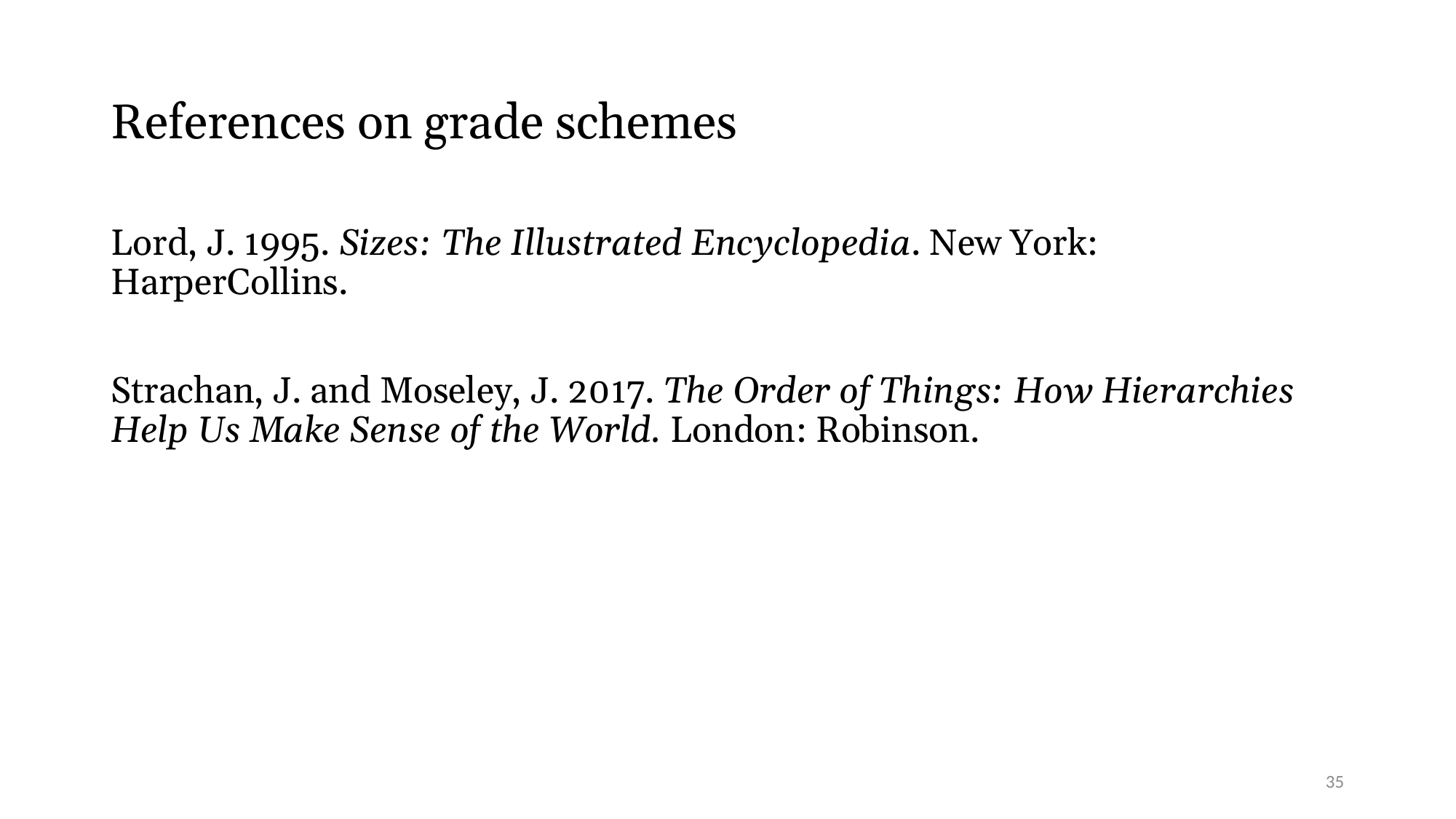

# References on grade schemes
Lord, J. 1995. Sizes: The Illustrated Encyclopedia. New York: HarperCollins.

Strachan, J. and Moseley, J. 2017. The Order of Things: How Hierarchies Help Us Make Sense of the World. London: Robinson.
35